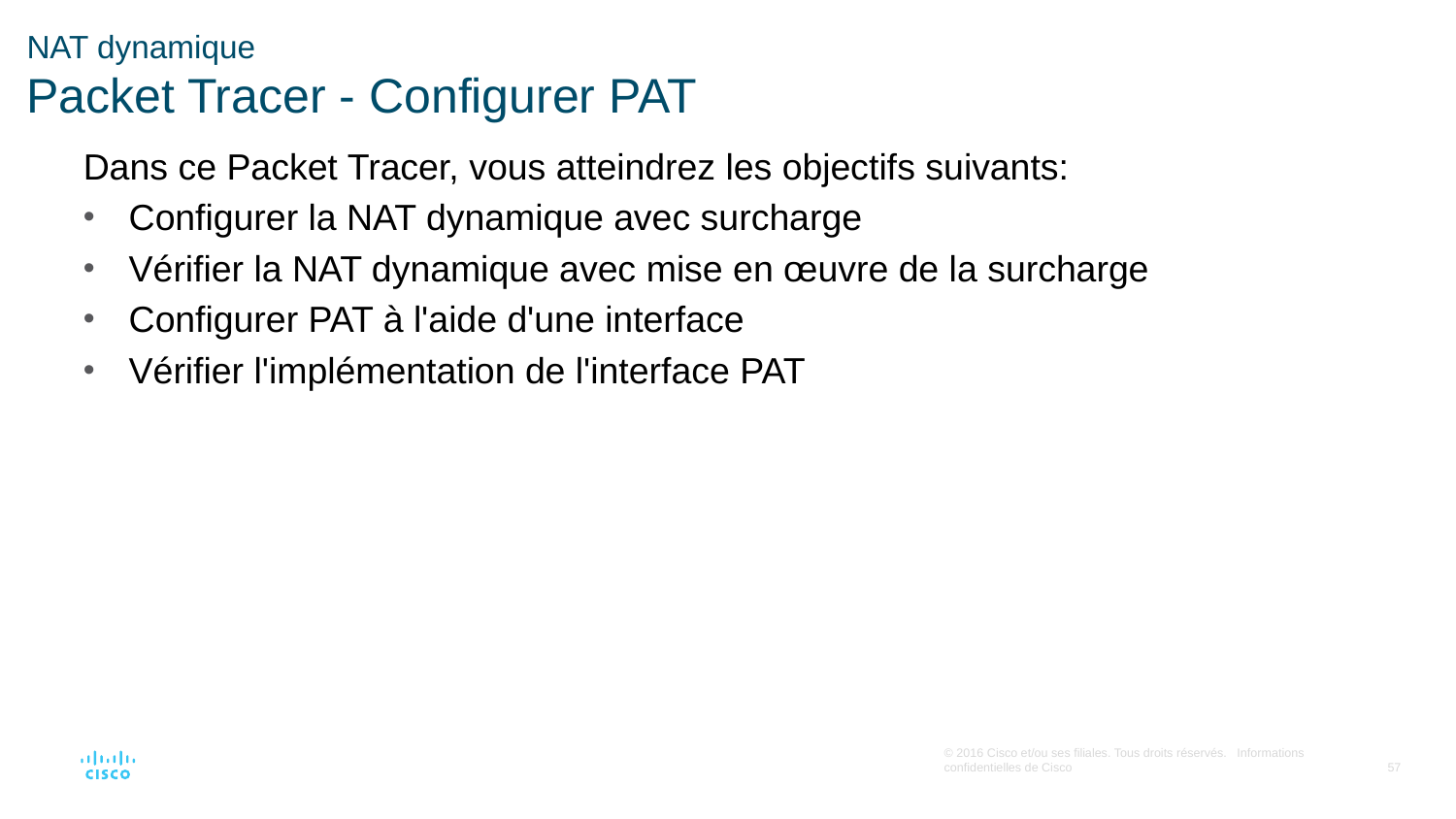

# NAT dynamique Packet Tracer - Configurer PAT
Dans ce Packet Tracer, vous atteindrez les objectifs suivants:
Configurer la NAT dynamique avec surcharge
Vérifier la NAT dynamique avec mise en œuvre de la surcharge
Configurer PAT à l'aide d'une interface
Vérifier l'implémentation de l'interface PAT